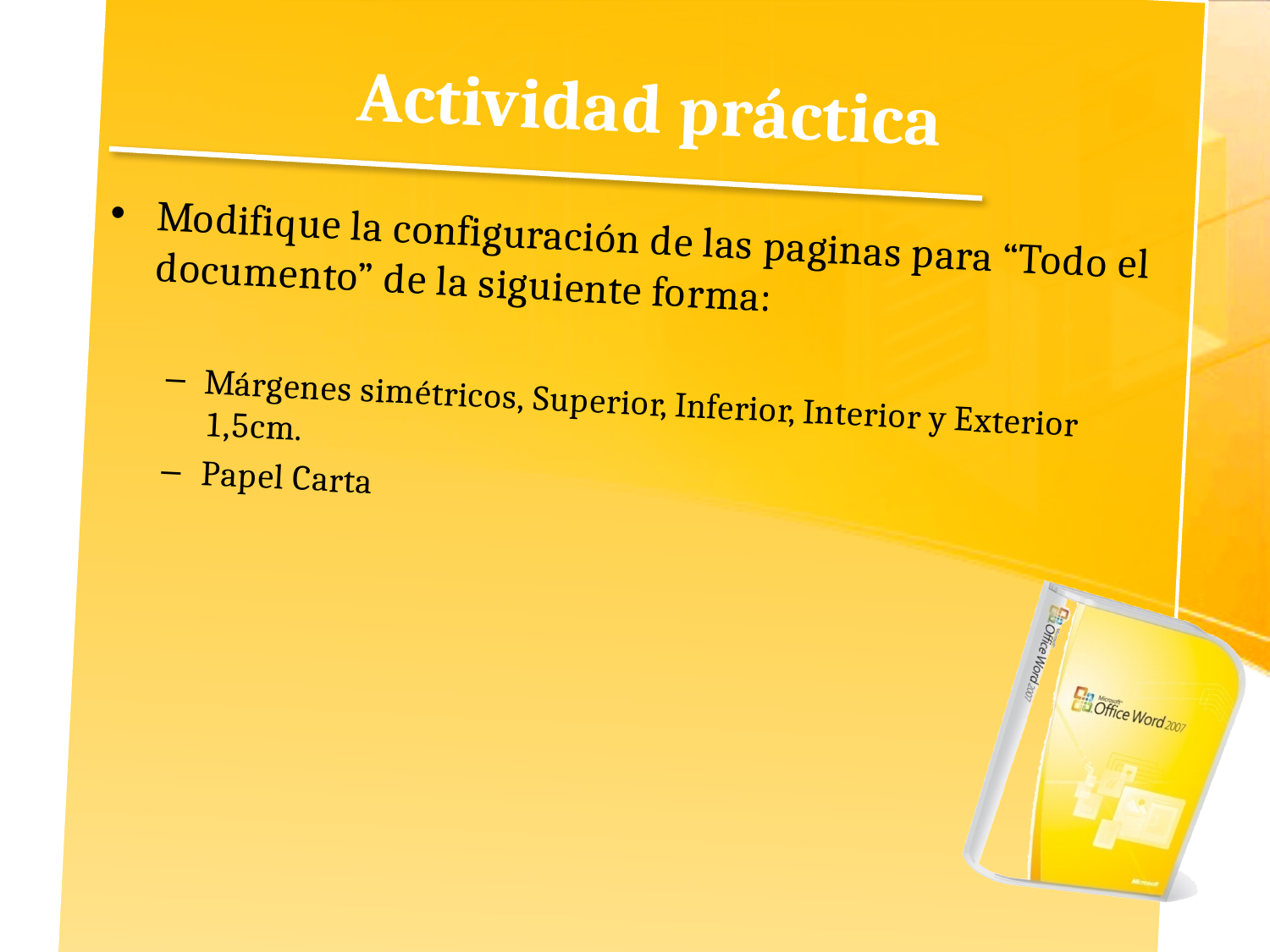

# Actividad práctica
Modifique la configuración de las paginas para “Todo el documento” de la siguiente forma:

Márgenes simétricos, Superior, Inferior, Interior y Exterior  1,5cm.
Papel Carta